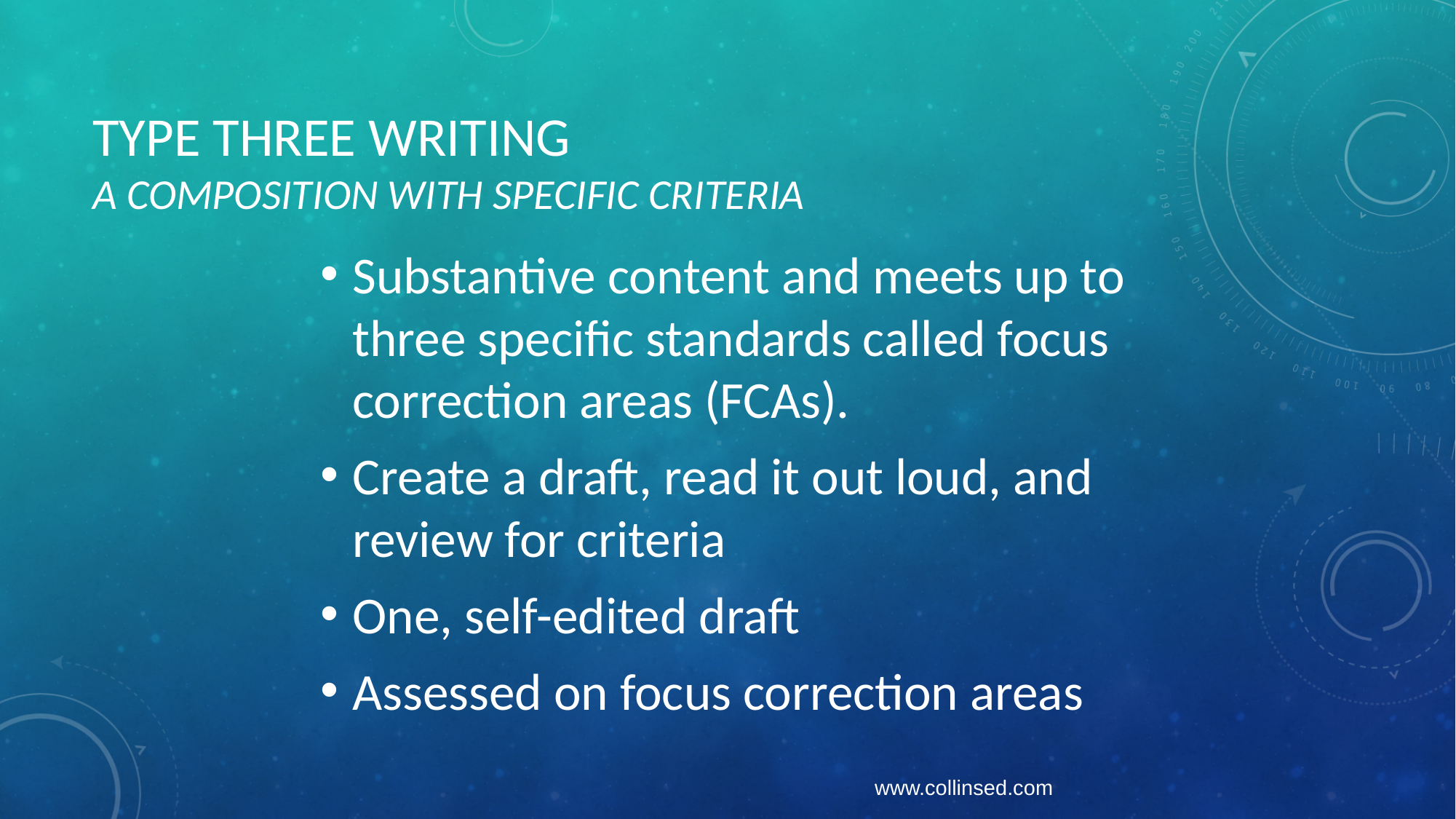

# Type Three Writing A composition with specific criteria
Substantive content and meets up to three specific standards called focus correction areas (FCAs).
Create a draft, read it out loud, and review for criteria
One, self-edited draft
Assessed on focus correction areas

www.collinsed.com